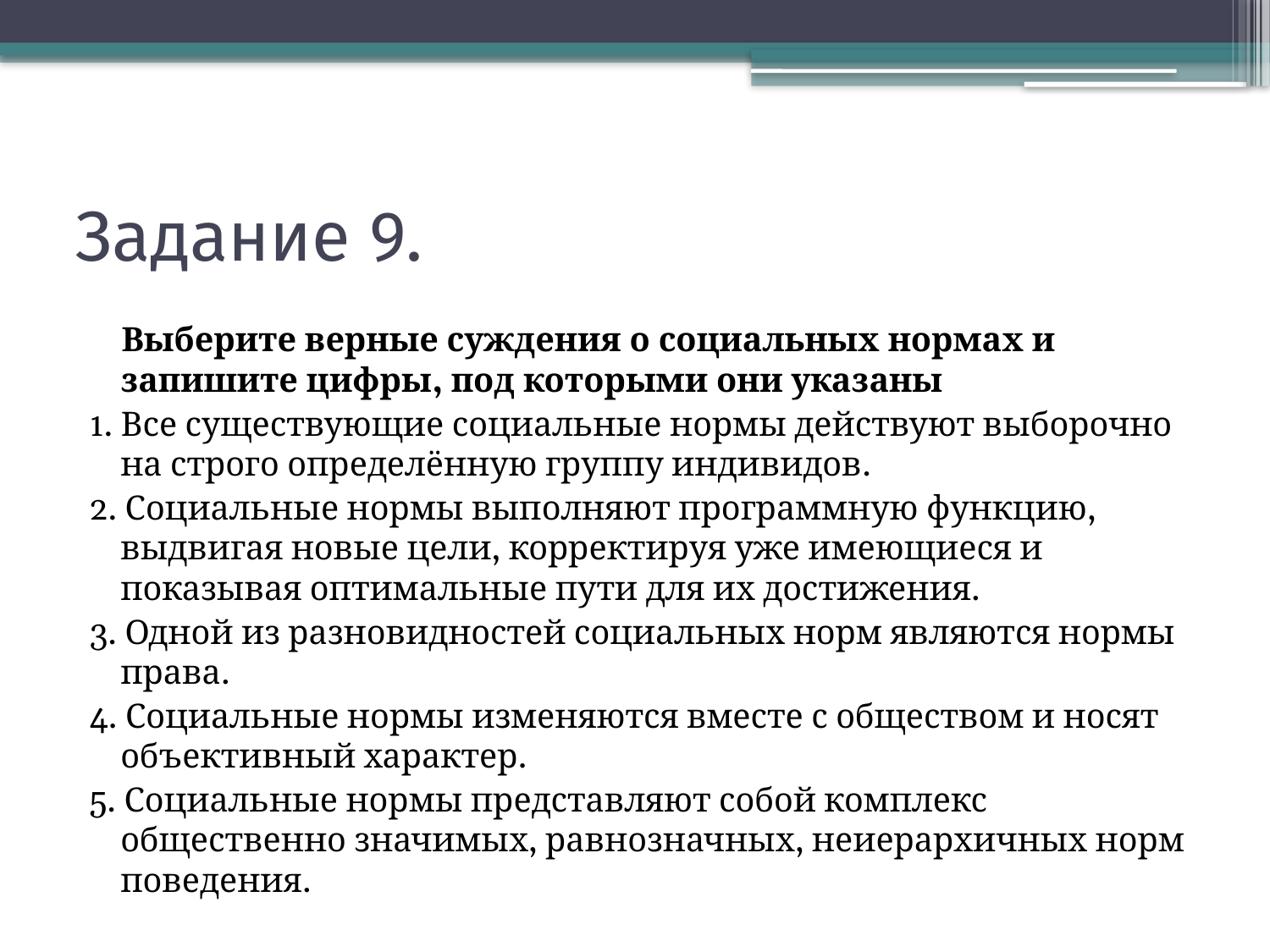

# Задание 9.
    Выберите верные суждения о социальных нормах и запишите цифры, под которыми они указаны
1. Все существующие социальные нормы действуют выборочно на строго определённую группу индивидов.
2. Социальные нормы выполняют программную функцию, выдвигая новые цели, корректируя уже имеющиеся и показывая оптимальные пути для их достижения.
3. Одной из разновидностей социальных норм являются нормы права.
4. Социальные нормы изменяются вместе с обществом и носят объективный характер.
5. Социальные нормы представляют собой комплекс общественно значимых, равнозначных, неиерархичных норм поведения.